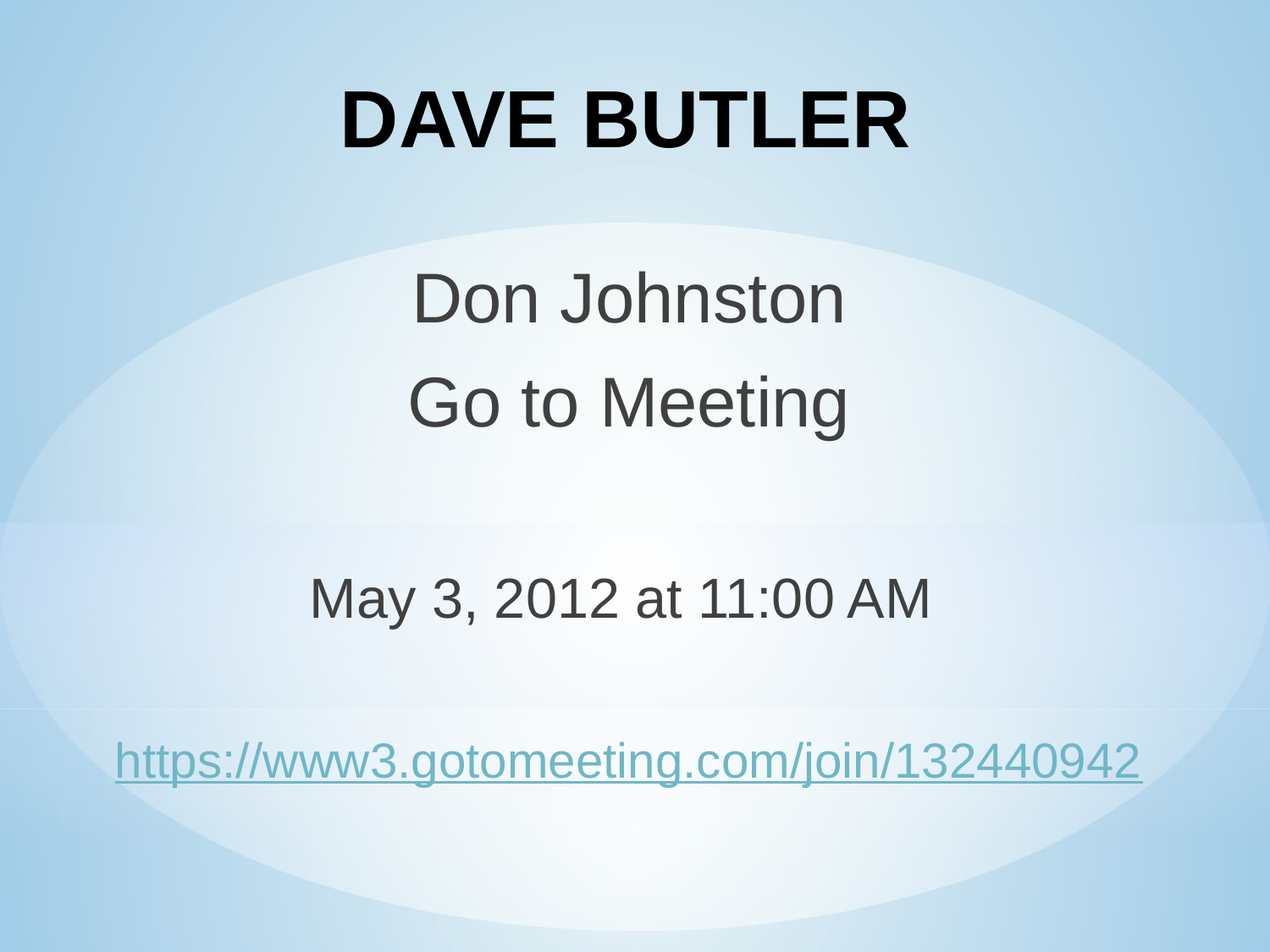

# DAVE BUTLER
Don Johnston
Go to Meeting

May 3, 2012 at 11:00 AM

https://www3.gotomeeting.com/join/132440942